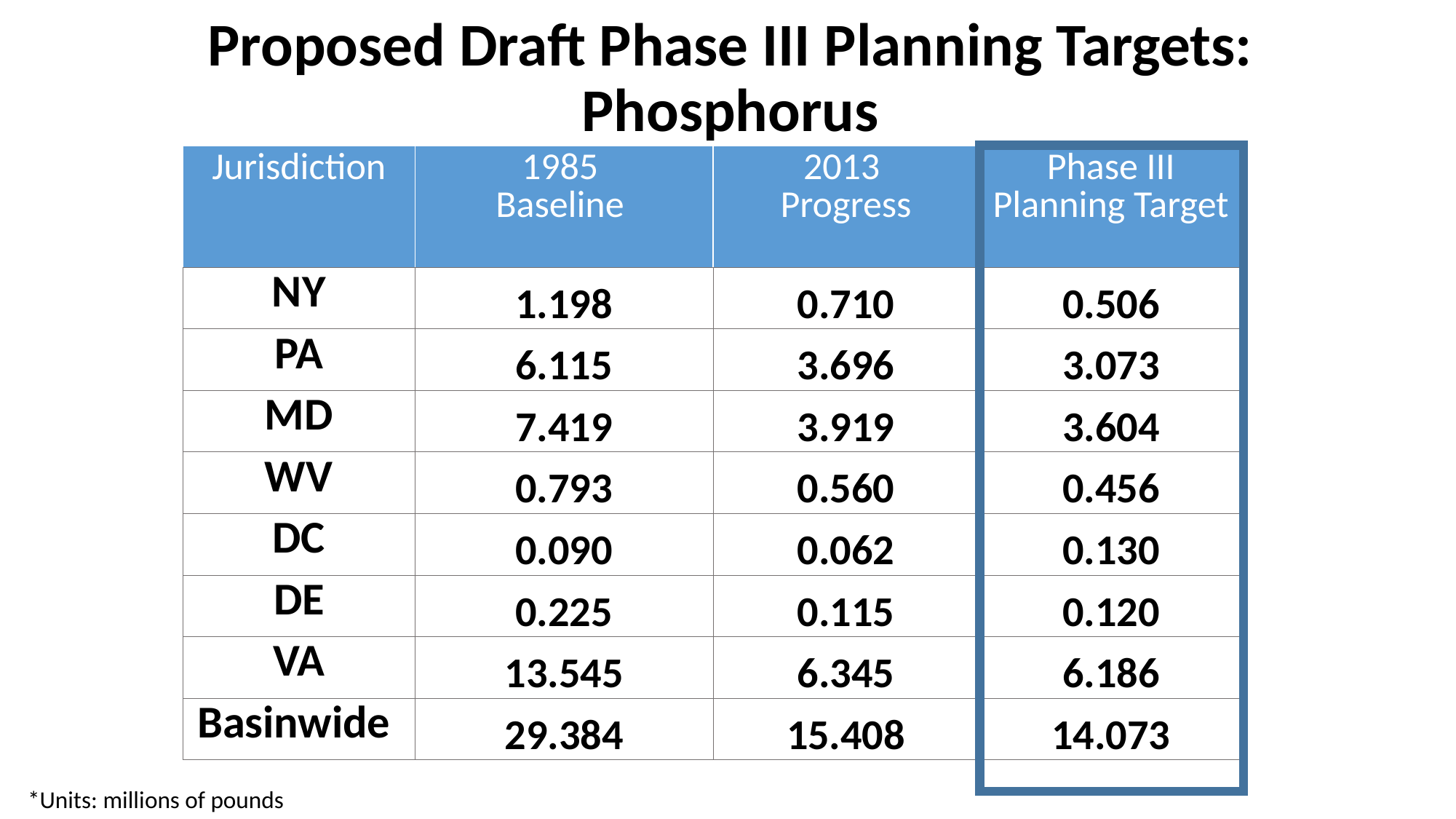

Proposed Draft Phase III Planning Targets: Phosphorus
| Jurisdiction | 1985 Baseline | 2013 Progress | Phase III Planning Target |
| --- | --- | --- | --- |
| NY | 1.198 | 0.710 | 0.506 |
| PA | 6.115 | 3.696 | 3.073 |
| MD | 7.419 | 3.919 | 3.604 |
| WV | 0.793 | 0.560 | 0.456 |
| DC | 0.090 | 0.062 | 0.130 |
| DE | 0.225 | 0.115 | 0.120 |
| VA | 13.545 | 6.345 | 6.186 |
| Basinwide | 29.384 | 15.408 | 14.073 |

*Units: millions of pounds